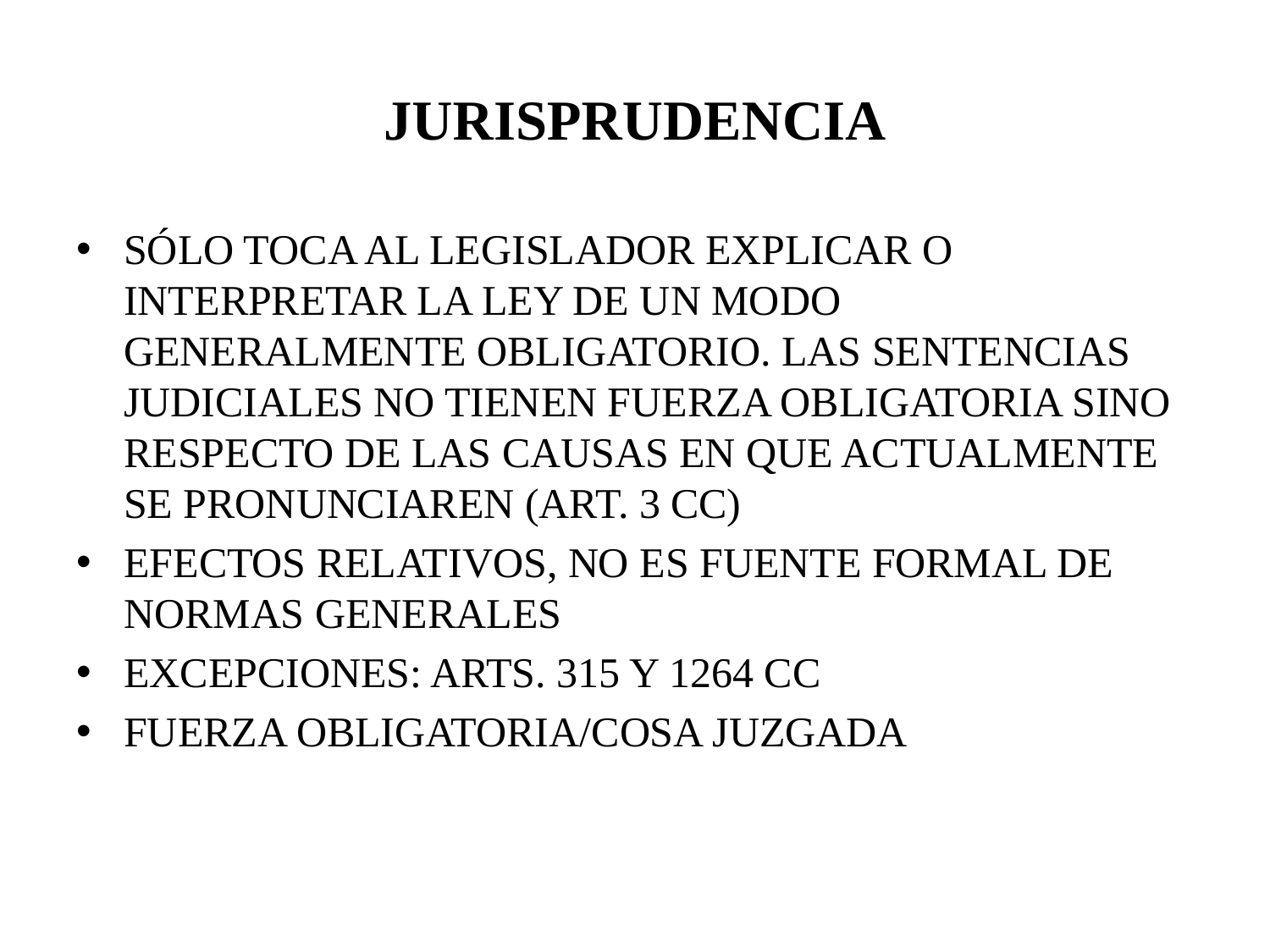

# JURISPRUDENCIA
SÓLO TOCA AL LEGISLADOR EXPLICAR O INTERPRETAR LA LEY DE UN MODO GENERALMENTE OBLIGATORIO. LAS SENTENCIAS JUDICIALES NO TIENEN FUERZA OBLIGATORIA SINO RESPECTO DE LAS CAUSAS EN QUE ACTUALMENTE SE PRONUNCIAREN (ART. 3 CC)
EFECTOS RELATIVOS, NO ES FUENTE FORMAL DE NORMAS GENERALES
EXCEPCIONES: ARTS. 315 Y 1264 CC
FUERZA OBLIGATORIA/COSA JUZGADA